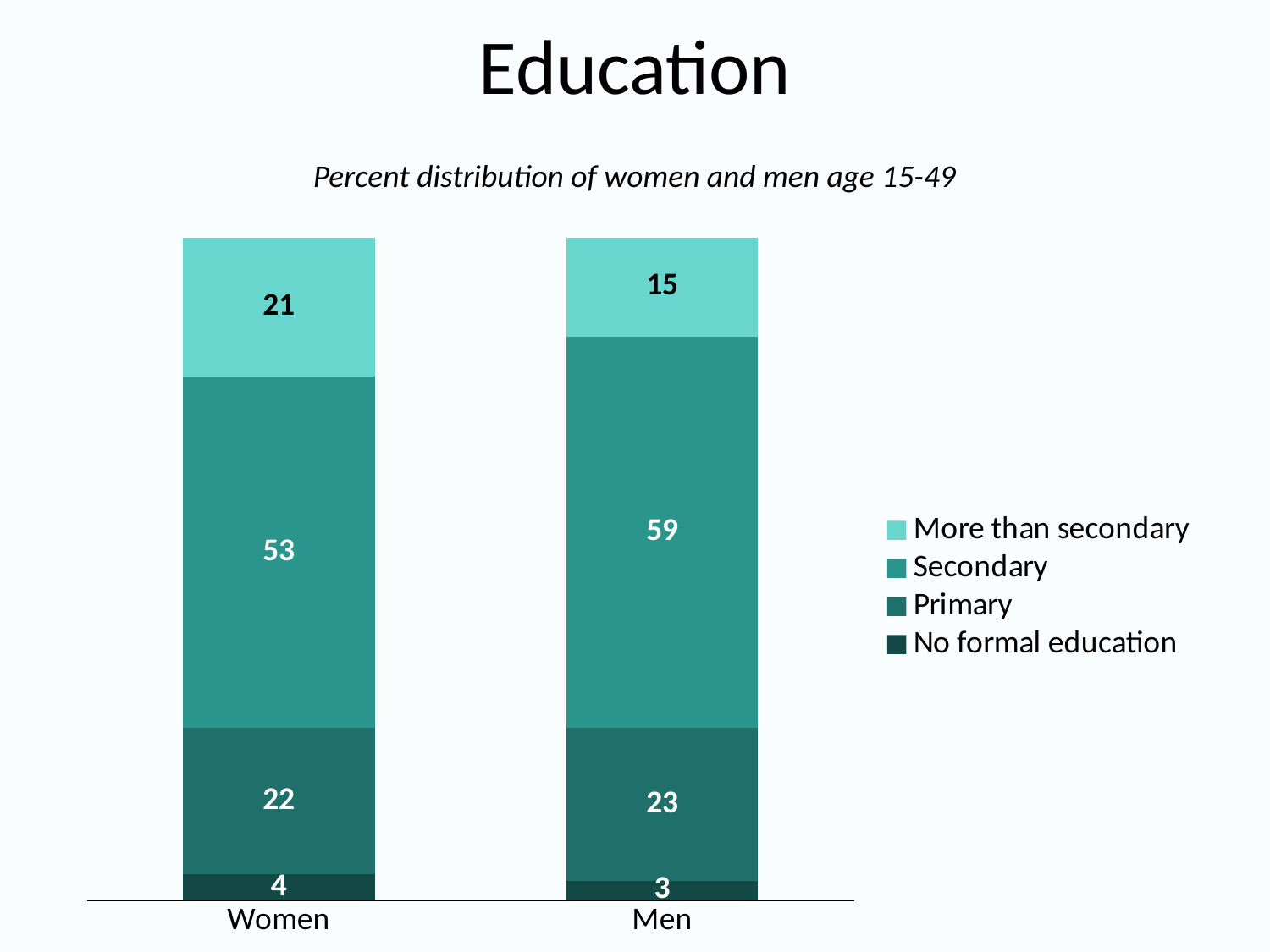

# Education
Percent distribution of women and men age 15-49

### Chart

| Category | No formal education | Primary | Secondary | More than secondary |
|---|---|---|---|---|
| Women | 4.0 | 22.0 | 53.0 | 21.0 |
| Men | 3.0 | 23.0 | 59.0 | 15.0 |